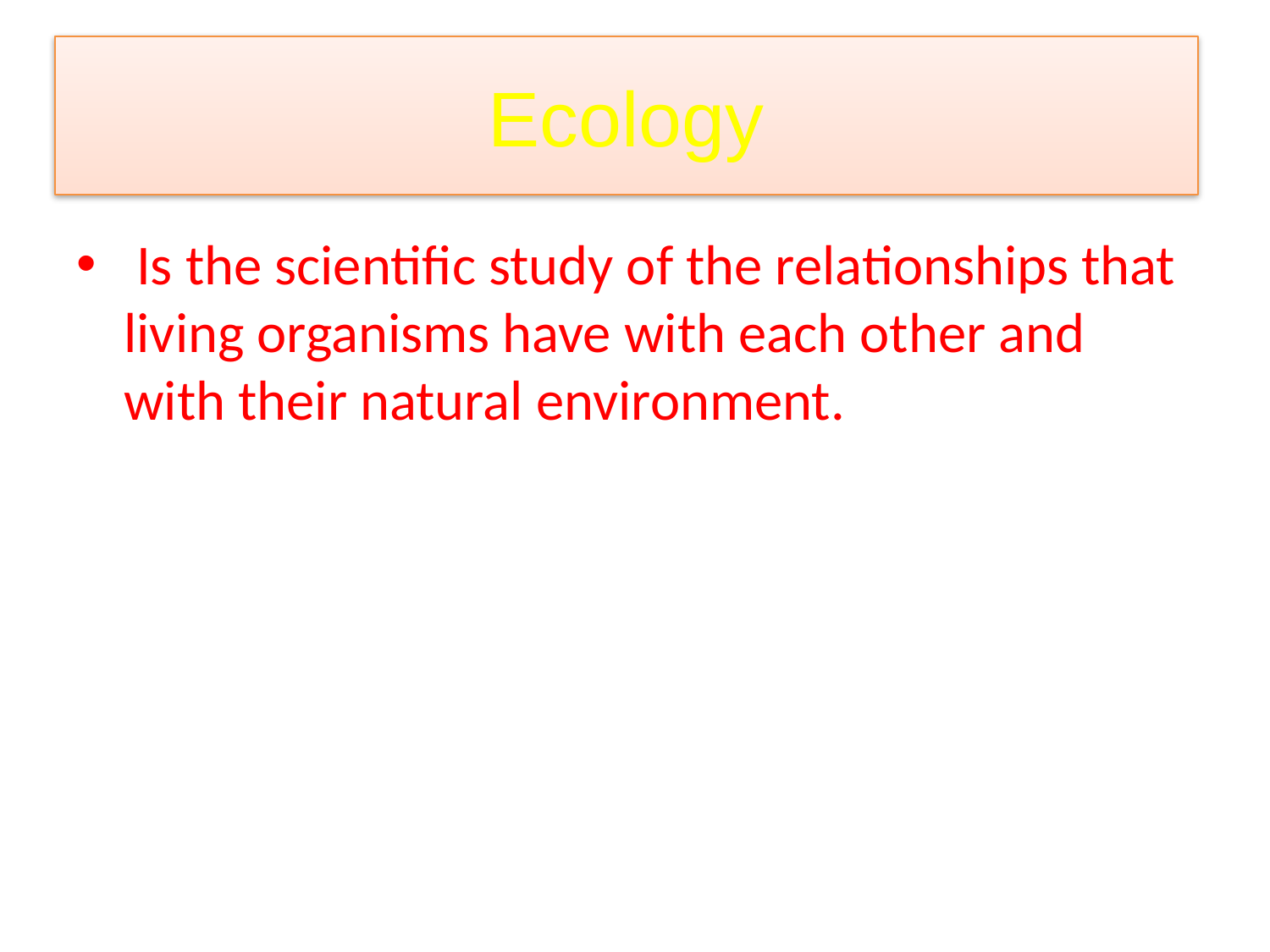

# Ecology
 Is the scientific study of the relationships that living organisms have with each other and with their natural environment.